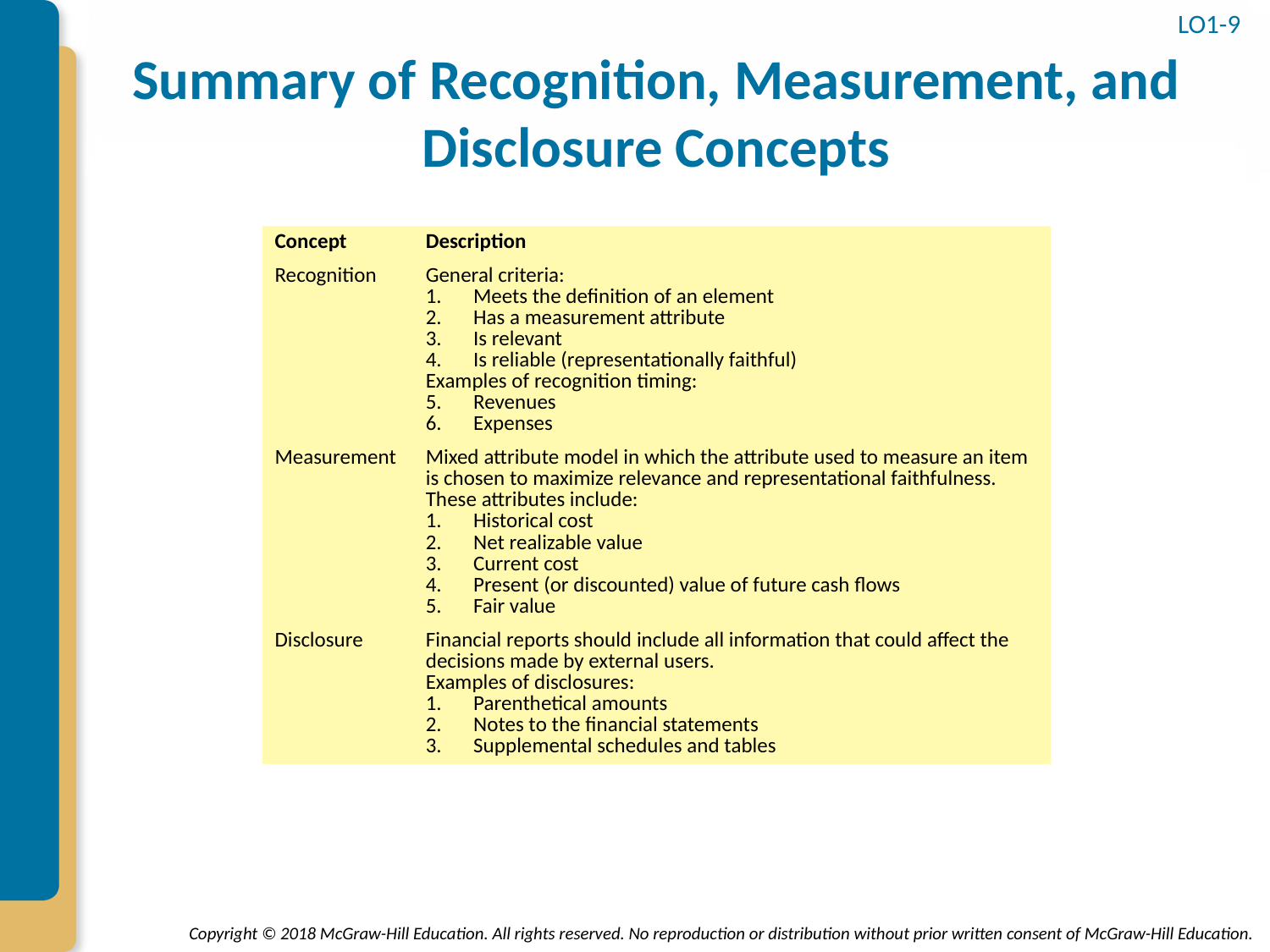

LO1-9
# Summary of Recognition, Measurement, and Disclosure Concepts
| Concept | Description |
| --- | --- |
| Recognition | General criteria: Meets the definition of an element Has a measurement attribute Is relevant Is reliable (representationally faithful) Examples of recognition timing: Revenues Expenses |
| Measurement | Mixed attribute model in which the attribute used to measure an item is chosen to maximize relevance and representational faithfulness. These attributes include: Historical cost Net realizable value Current cost Present (or discounted) value of future cash flows Fair value |
| Disclosure | Financial reports should include all information that could affect the decisions made by external users. Examples of disclosures: Parenthetical amounts Notes to the financial statements Supplemental schedules and tables |